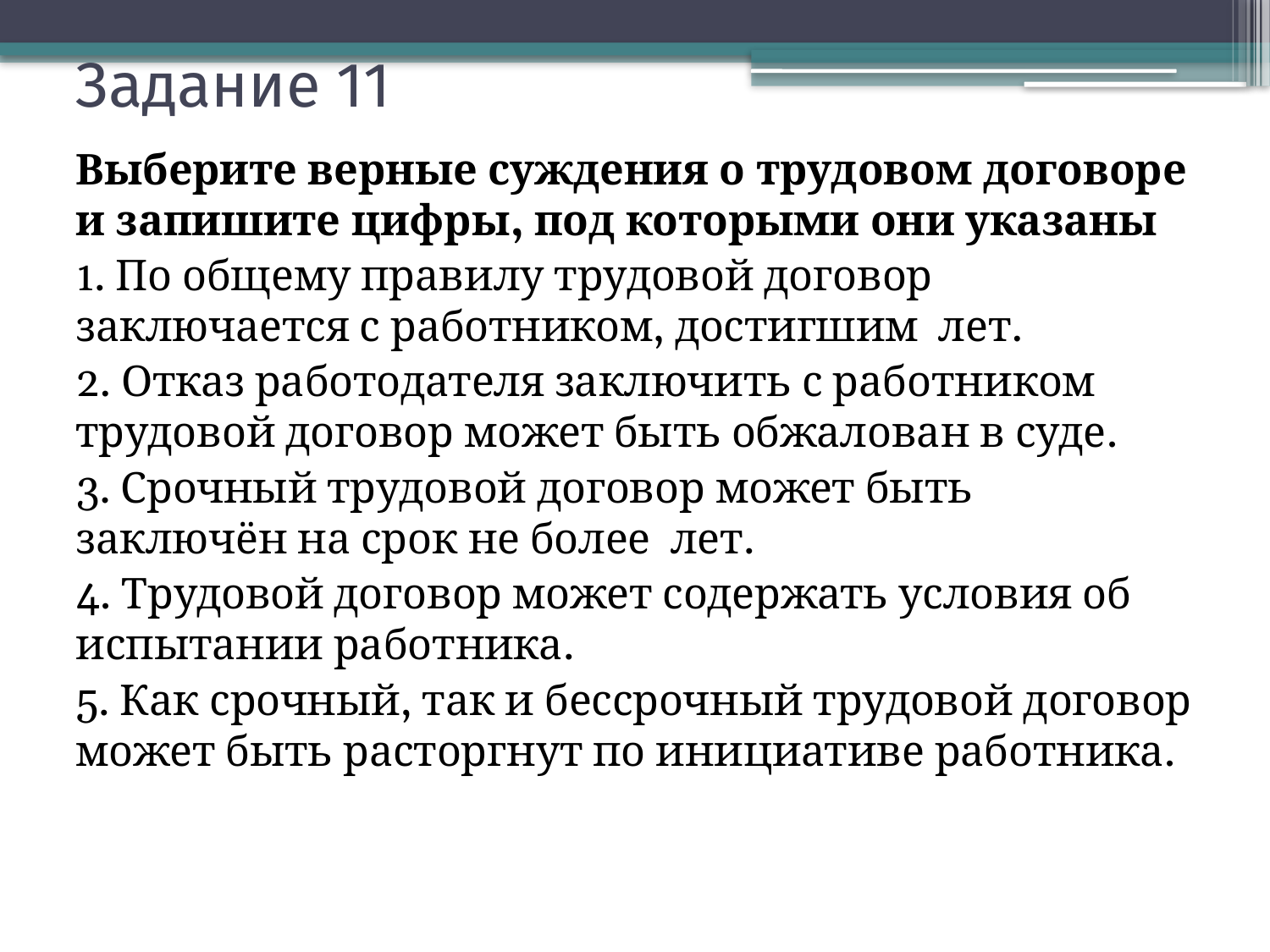

# Задание 11
Выберите верные суждения о трудовом договоре и запишите цифры, под которыми они указаны
1. По общему правилу трудовой договор заключается с работником, достигшим  лет.
2. Отказ работодателя заключить с работником трудовой договор может быть обжалован в суде.
3. Срочный трудовой договор может быть заключён на срок не более  лет.
4. Трудовой договор может содержать условия об испытании работника.
5. Как срочный, так и бессрочный трудовой договор может быть расторгнут по инициативе работника.